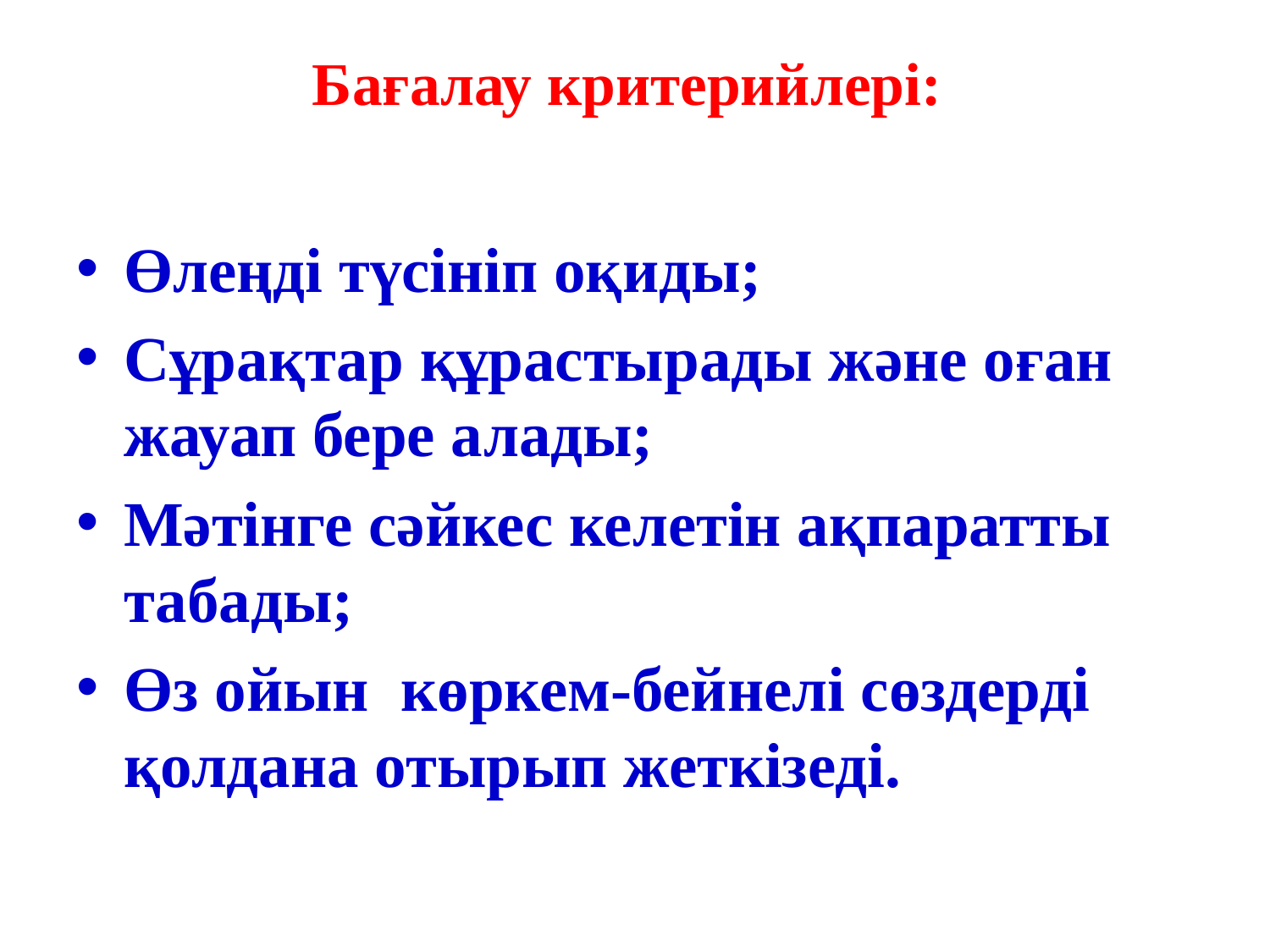

# Бағалау критерийлері:
Өлеңді түсініп оқиды;
Сұрақтар құрастырады және оған жауап бере алады;
Мәтінге сәйкес келетін ақпаратты табады;
Өз ойын  көркем-бейнелі сөздерді қолдана отырып жеткізеді.